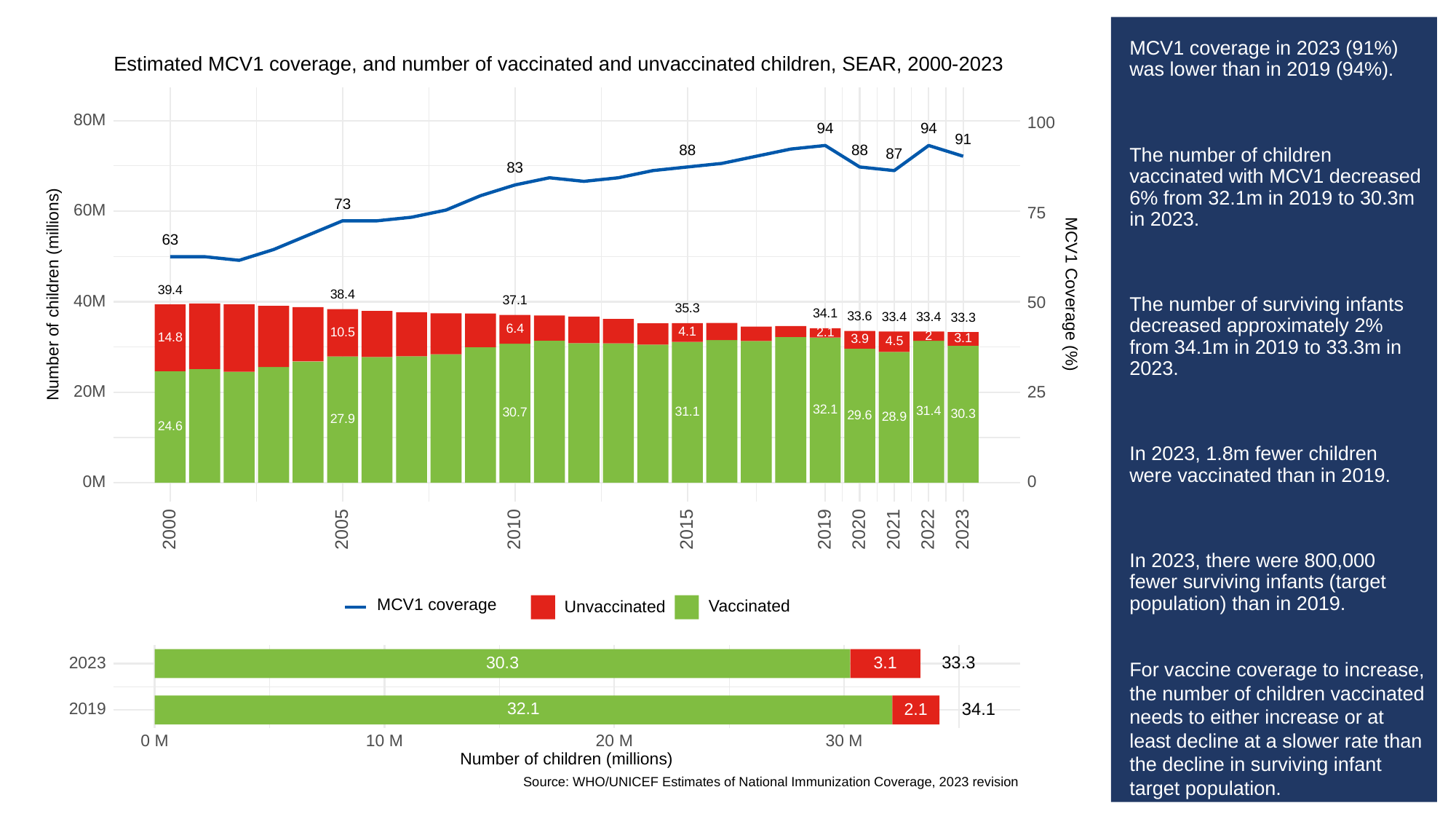

# MCV1 coverage in 2023 (91%) was lower than in 2019 (94%).

The number of children vaccinated with MCV1 decreased 6% from 32.1m in 2019 to 30.3m in 2023.

The number of surviving infants decreased approximately 2% from 34.1m in 2019 to 33.3m in 2023.

In 2023, 1.8m fewer children were vaccinated than in 2019.

In 2023, there were 800,000 fewer surviving infants (target population) than in 2019.

For vaccine coverage to increase, the number of children vaccinated needs to either increase or at least decline at a slower rate than the decline in surviving infant target population.

Estimated MCV1 coverage, and number of vaccinated and unvaccinated children, SEAR, 2000-2023

80M
100

94
94
91
88
88

87
83

73
60M
75

63

39.4
Number of children (millions)
MCV1 Coverage (%)
38.4
40M
37.1
50

35.3

34.1

33.6

33.4
33.4
33.3

6.4

4.1
10.5
2.1

2

14.8
3.1
3.9
4.5

20M
25

32.1
31.4
31.1
30.7
30.3
29.6
28.9
27.9
24.6

0M
0

2023
2000
2005
2010
2015
2019
2020
2021
2022

MCV1 coverage
Unvaccinated
Vaccinated

33.3
30.3
3.1
2023

34.1
32.1
2019
2.1

30 M
0 M
10 M
20 M
Number of children (millions)
Source: WHO/UNICEF Estimates of National Immunization Coverage, 2023 revision